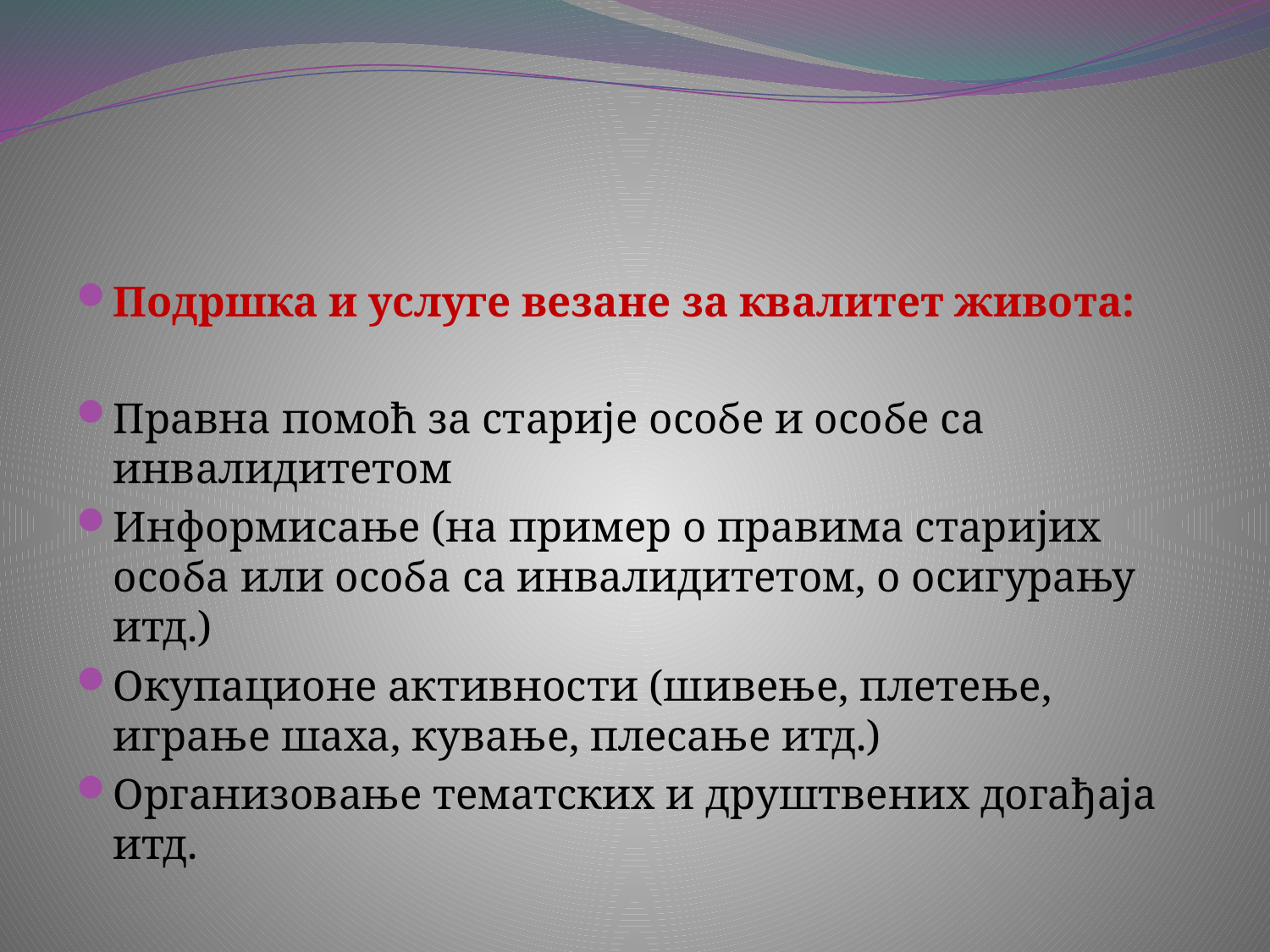

#
Подршка и услуге везане за квалитет живота:

Правна помоћ за старије особе и особе са инвалидитетом
Информисање (на пример о правима старијих особа или особа са инвалидитетом, о осигурању итд.)
Окупационе активности (шивење, плетење, играње шаха, кување, плесање итд.)
Организовање тематских и друштвених догађаја итд.